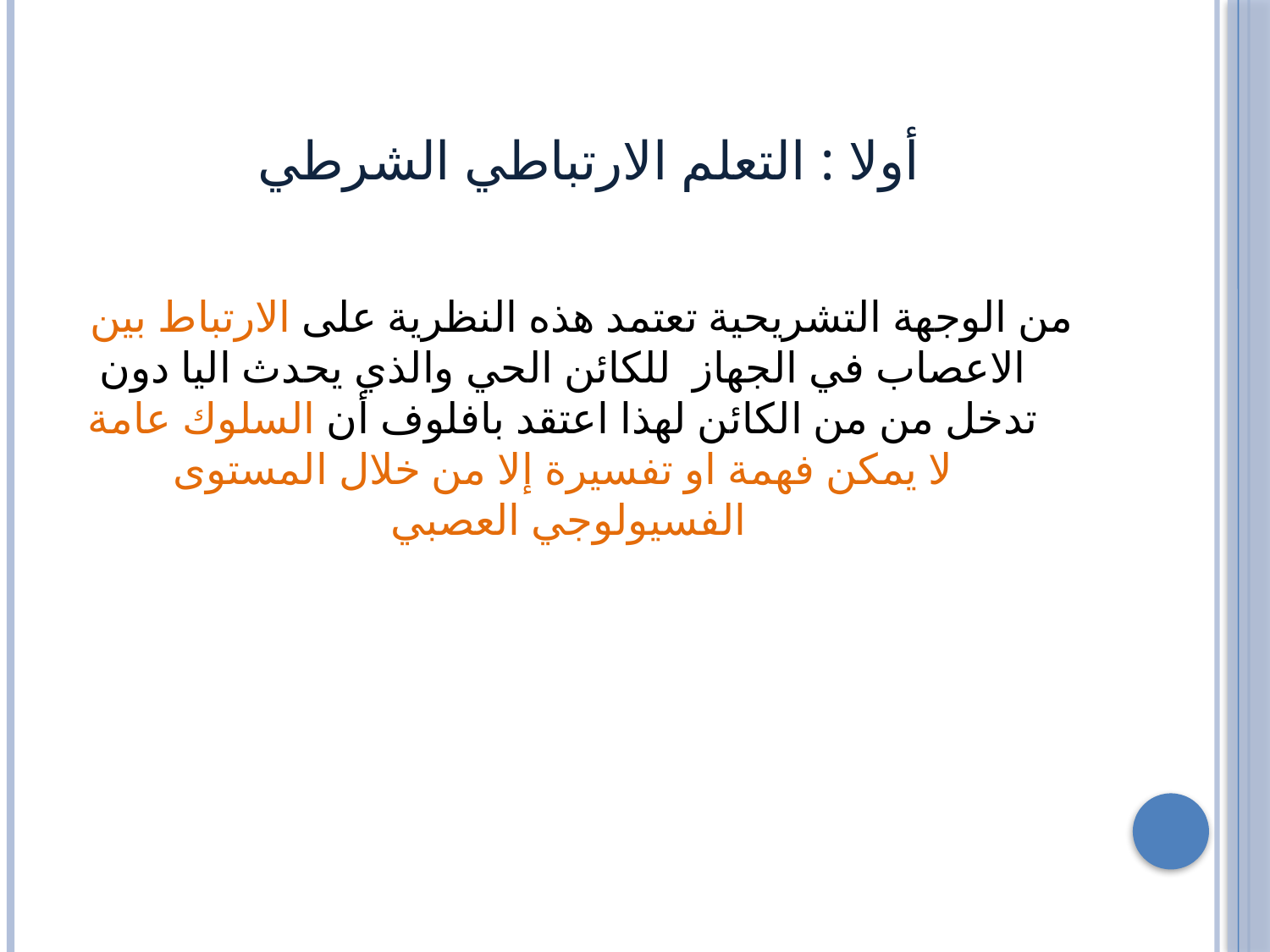

# أولا : التعلم الارتباطي الشرطي

من الوجهة التشريحية تعتمد هذه النظرية على الارتباط بين الاعصاب في الجهاز  للكائن الحي والذي يحدث اليا دون تدخل من من الكائن لهذا اعتقد بافلوف أن السلوك عامة لا يمكن فهمة او تفسيرة إلا من خلال المستوى الفسيولوجي العصبي